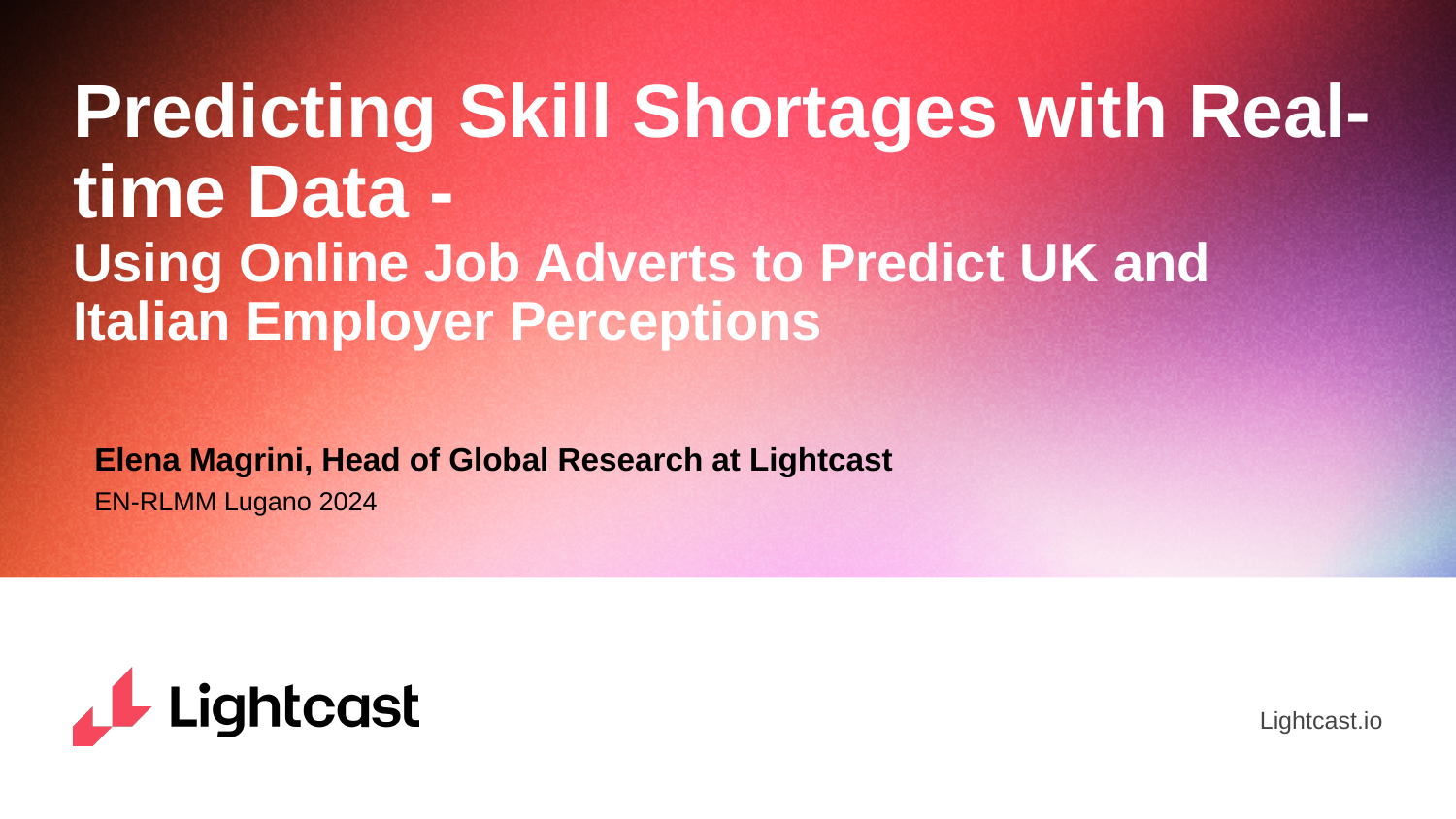

# Predicting Skill Shortages with Real-time Data -
Using Online Job Adverts to Predict UK and Italian Employer Perceptions
Elena Magrini, Head of Global Research at Lightcast
EN-RLMM Lugano 2024
Lightcast.io